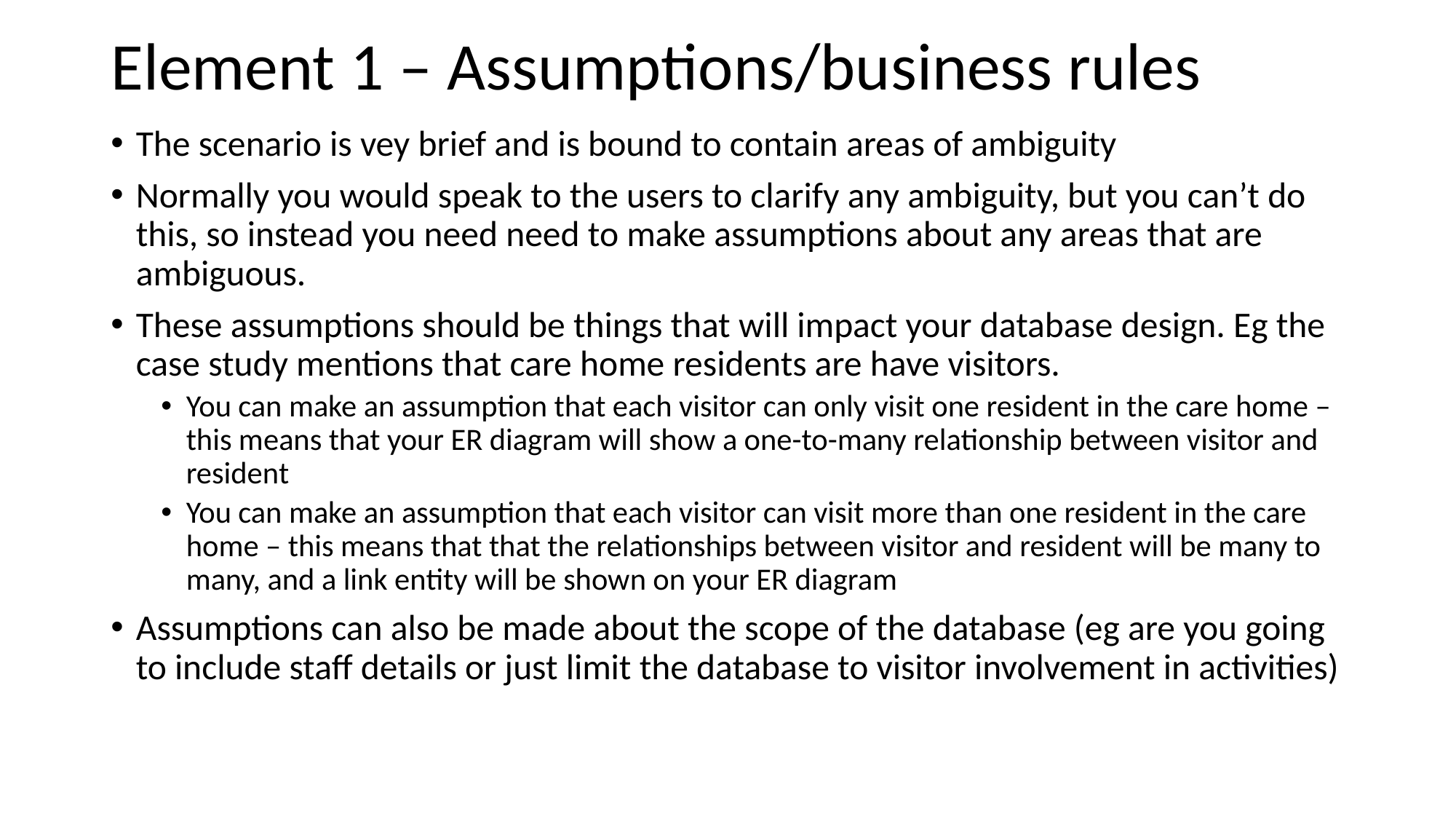

# Element 1 – Assumptions/business rules
The scenario is vey brief and is bound to contain areas of ambiguity
Normally you would speak to the users to clarify any ambiguity, but you can’t do this, so instead you need need to make assumptions about any areas that are ambiguous.
These assumptions should be things that will impact your database design. Eg the case study mentions that care home residents are have visitors.
You can make an assumption that each visitor can only visit one resident in the care home – this means that your ER diagram will show a one-to-many relationship between visitor and resident
You can make an assumption that each visitor can visit more than one resident in the care home – this means that that the relationships between visitor and resident will be many to many, and a link entity will be shown on your ER diagram
Assumptions can also be made about the scope of the database (eg are you going to include staff details or just limit the database to visitor involvement in activities)